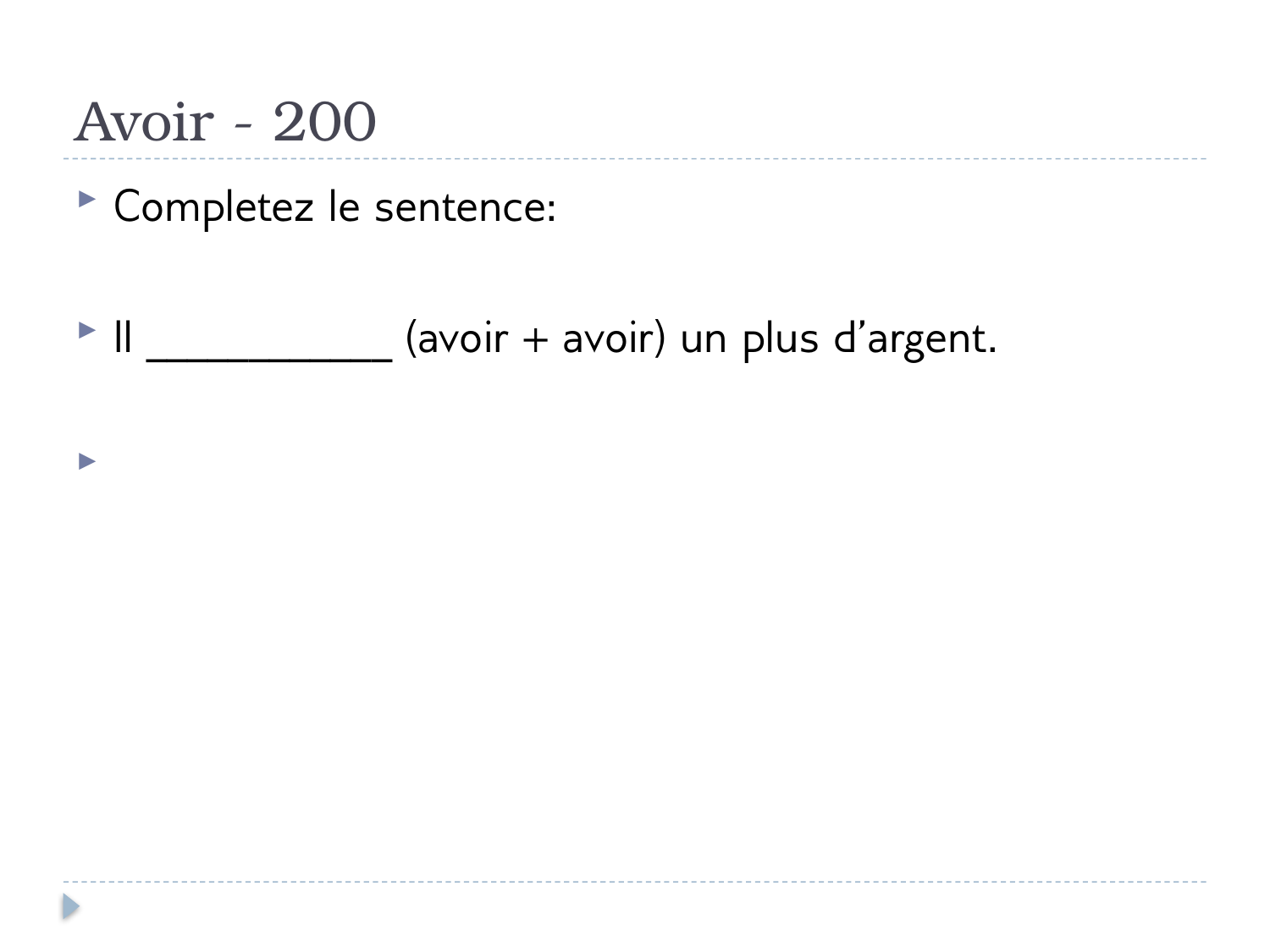

# Avoir - 200
Completez le sentence:

Il ____________ (avoir + avoir) un plus d’argent.

Answer: avait eu